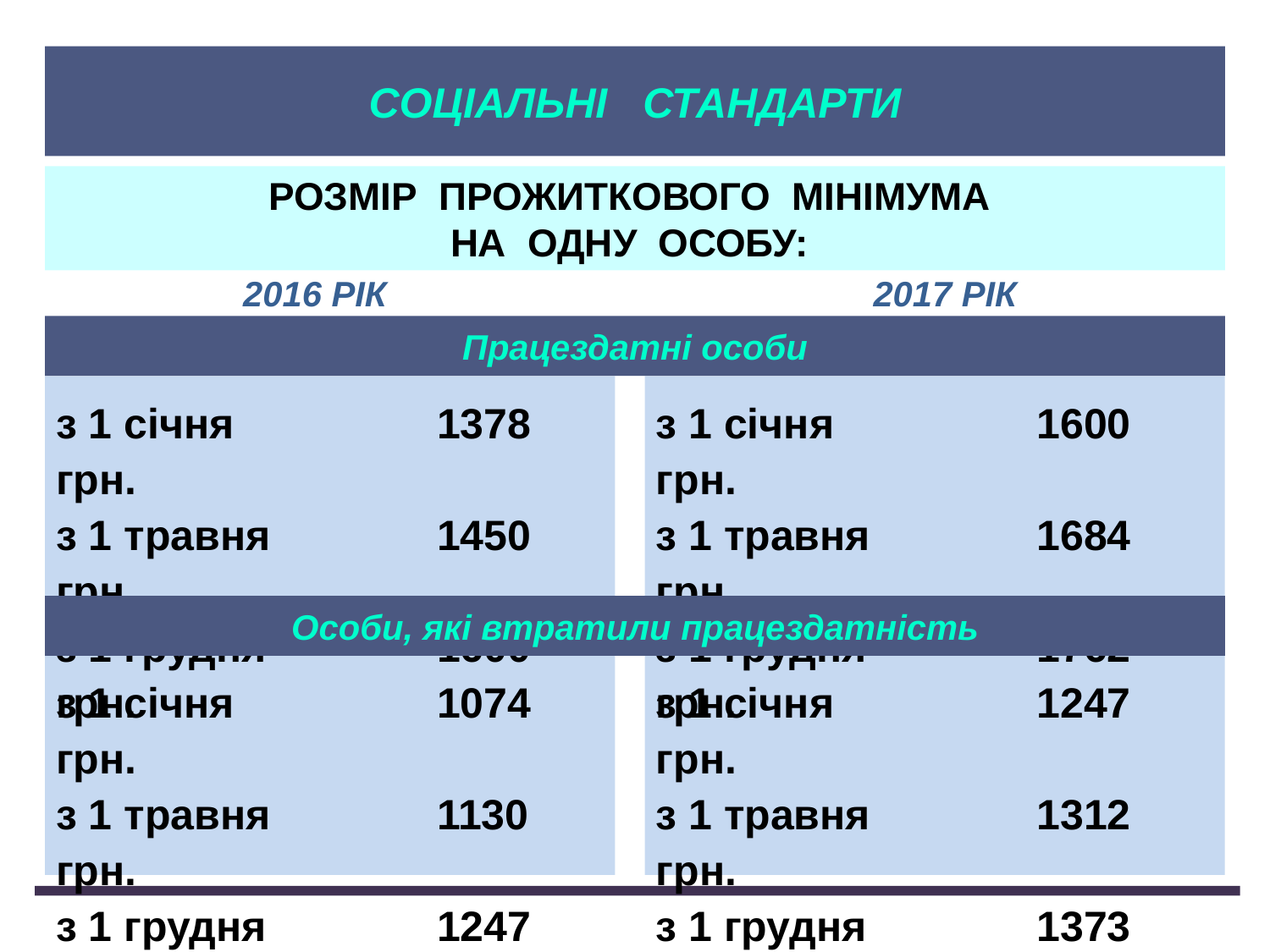

СОЦІАЛЬНІ   СТАНДАРТИ
РОЗМІР  ПРОЖИТКОВОГО  МІНІМУМА
НА  ОДНУ  ОСОБУ:

2016 РІК                                                  2017 РІК
Працездатні особи

з 1 січня		1378 грн.
з 1 травня		1450 грн.
з 1 грудня		1600 грн.
з 1 січня		1600 грн.
з 1 травня		1684 грн.
з 1 грудня		1762 грн.
Особи, які втратили працездатність

з 1 січня		1074 грн.
з 1 травня		1130 грн.
з 1 грудня		1247 грн.
з 1 січня		1247 грн.
з 1 травня		1312 грн.
з 1 грудня		1373 грн.